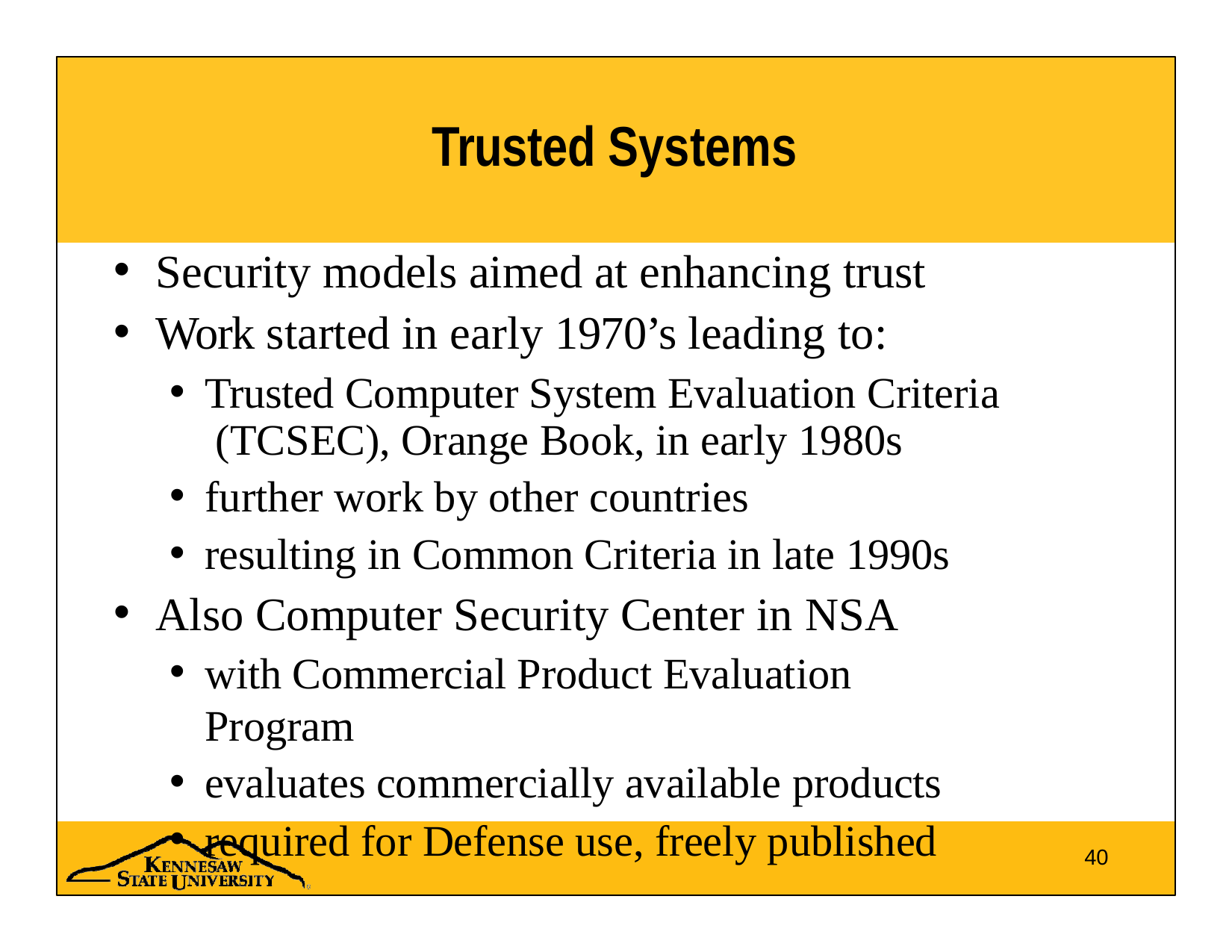

# Trusted Systems
Security models aimed at enhancing trust
Work started in early 1970’s leading to:
Trusted Computer System Evaluation Criteria  (TCSEC), Orange Book, in early 1980s
further work by other countries
resulting in Common Criteria in late 1990s
Also Computer Security Center in NSA
with Commercial Product Evaluation Program
evaluates commercially available products
required for Defense use, freely published

40